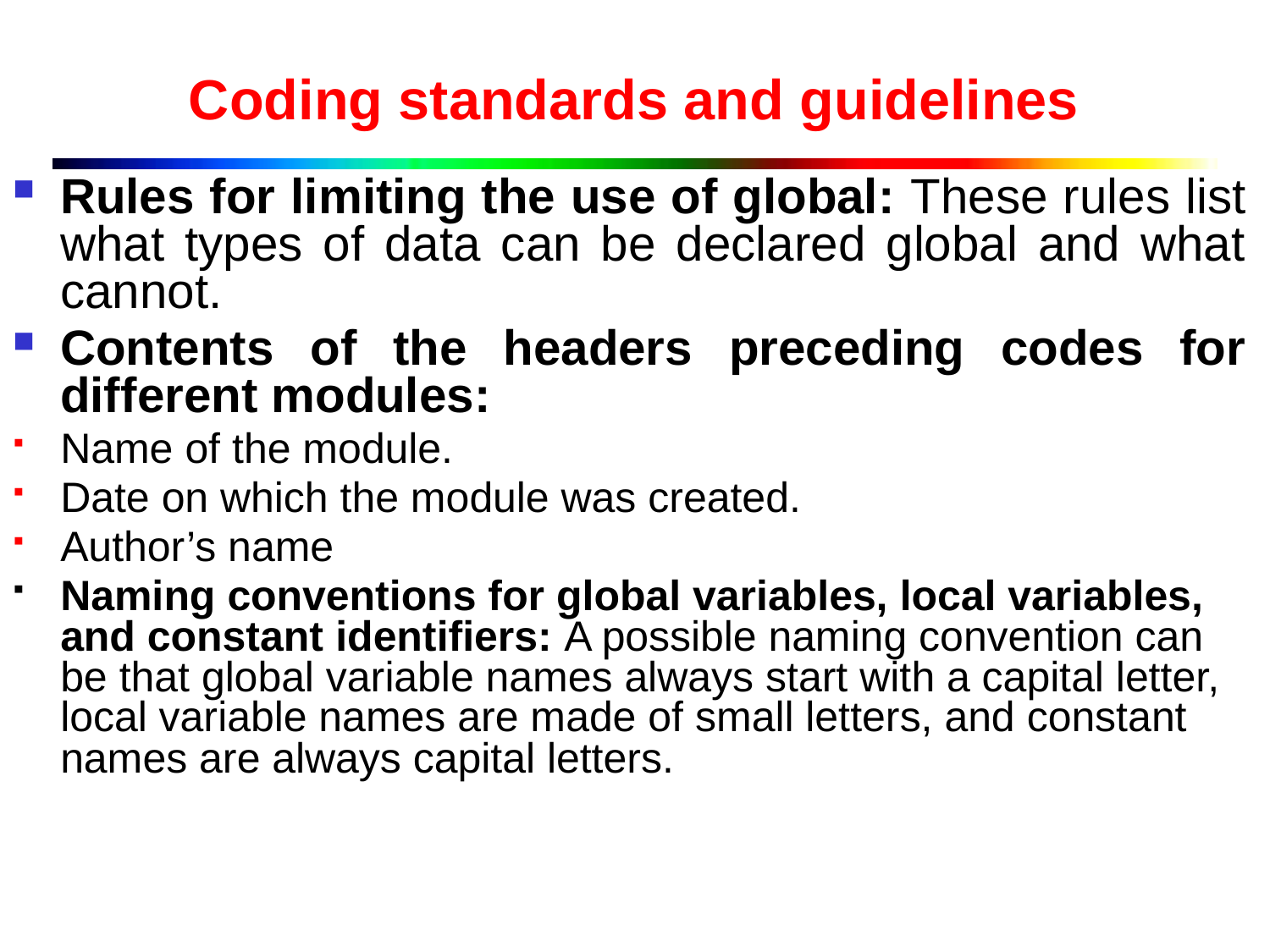

# Coding standards and guidelines
Rules for limiting the use of global: These rules list what types of data can be declared global and what cannot.
Contents of the headers preceding codes for different modules:
Name of the module.
Date on which the module was created.
Author’s name
Naming conventions for global variables, local variables, and constant identifiers: A possible naming convention can be that global variable names always start with a capital letter, local variable names are made of small letters, and constant names are always capital letters.